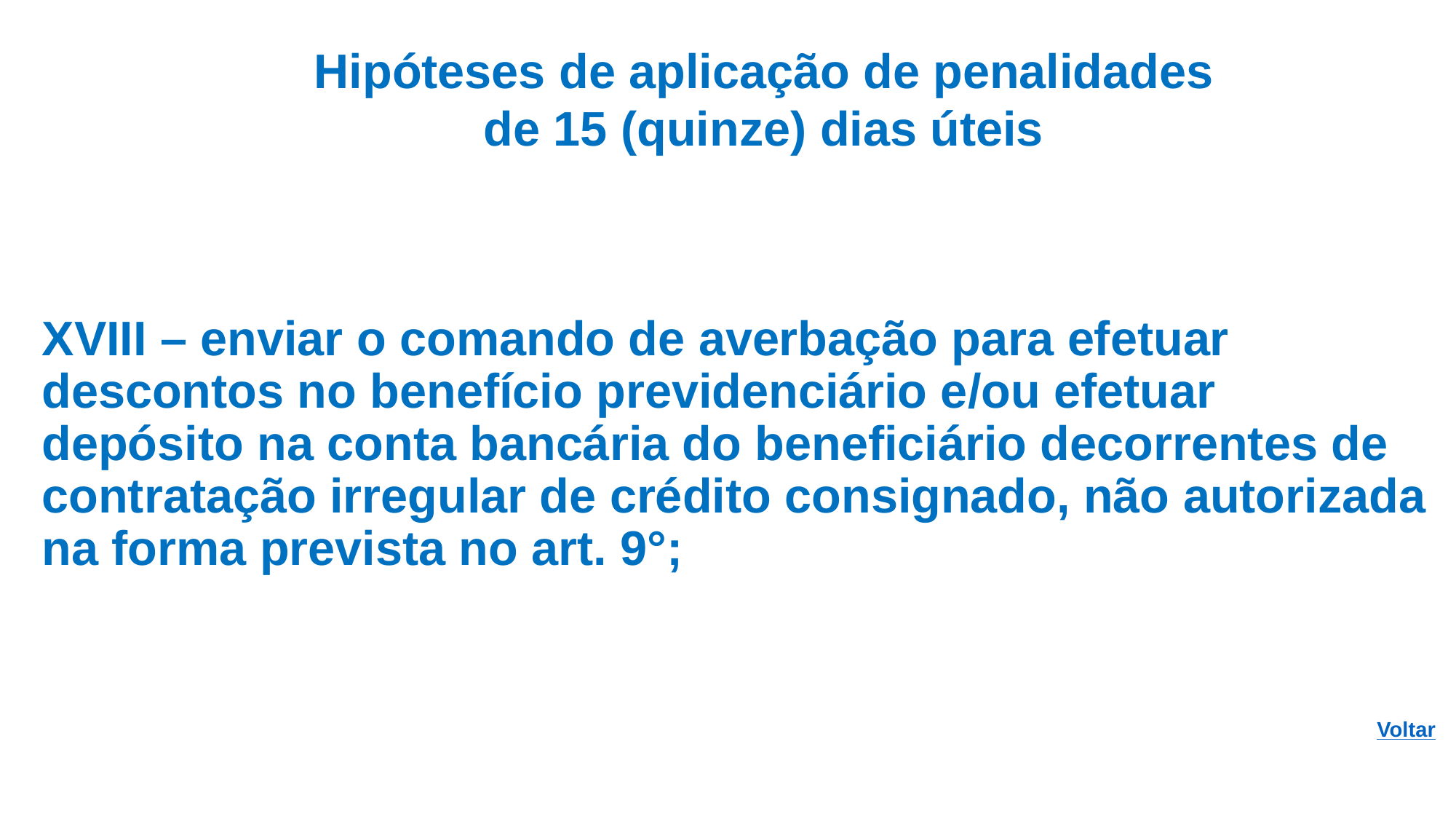

Hipóteses de aplicação de penalidades de 15 (quinze) dias úteis
# XVIII – enviar o comando de averbação para efetuar descontos no benefício previdenciário e/ou efetuar depósito na conta bancária do beneficiário decorrentes de contratação irregular de crédito consignado, não autorizada na forma prevista no art. 9°;
Voltar